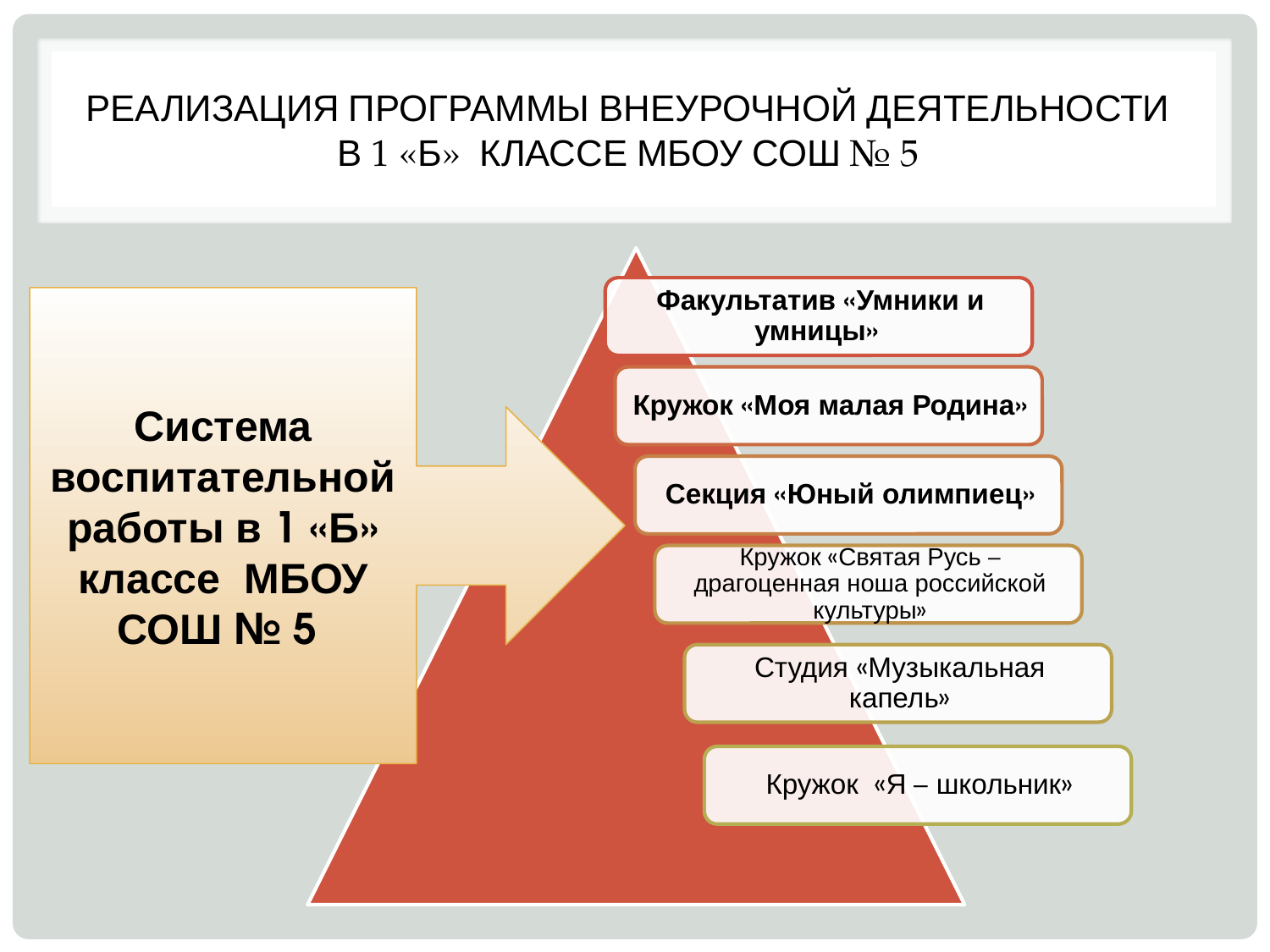

# Реализация программы внеурочной деятельности в 1 «Б»  классе МБОУ СОШ № 5
Факультатив «Умники и умницы»
Кружок «Моя малая Родина»
Секция «Юный олимпиец»
Кружок «Святая Русь – драгоценная ноша российской культуры»
Студия «Музыкальная капель»
Кружок  «Я – школьник»
Система воспитательной работы в 1 «Б» классе  МБОУ СОШ № 5